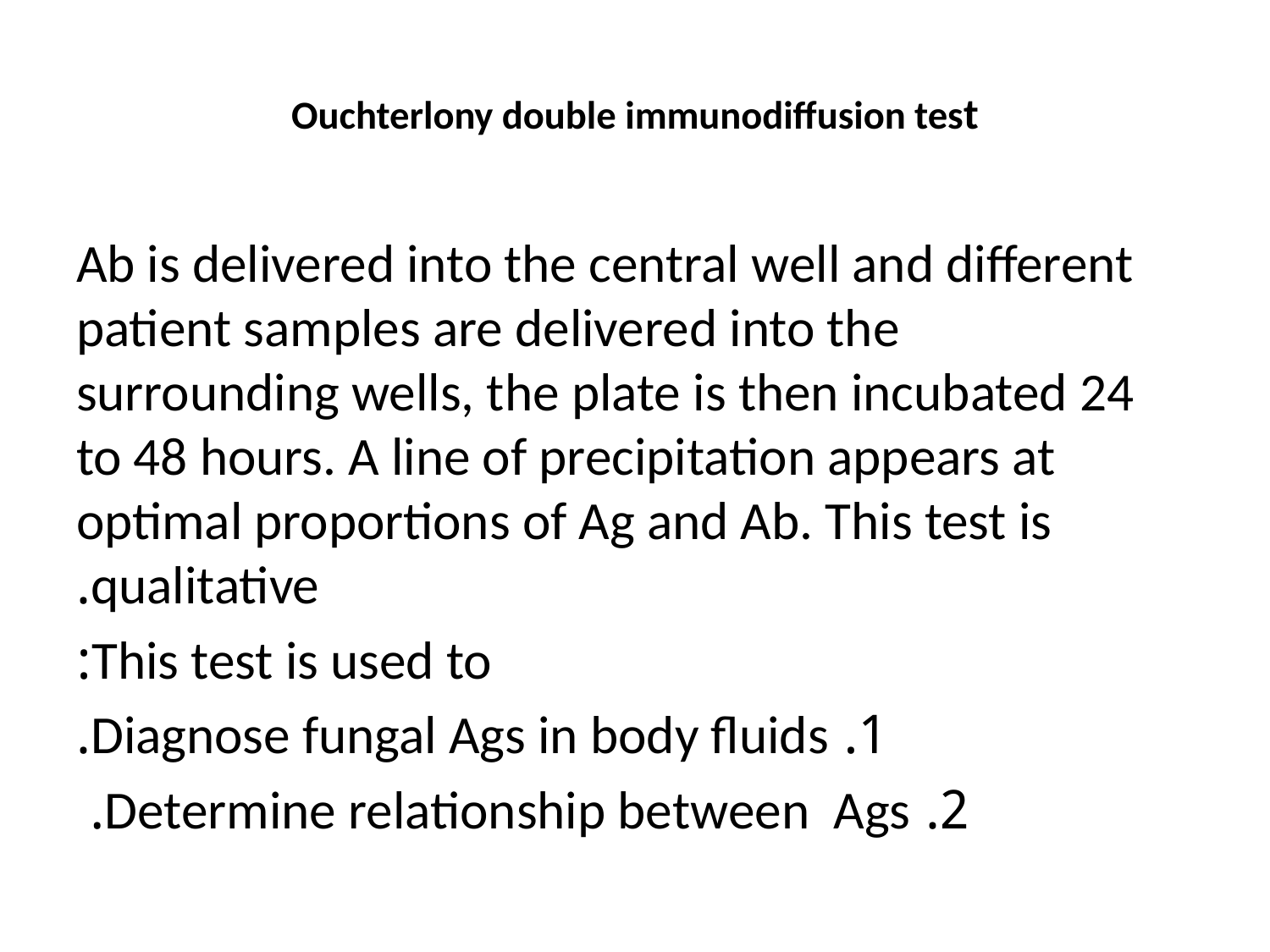

# Ouchterlony double immunodiffusion test
Ab is delivered into the central well and different patient samples are delivered into the surrounding wells, the plate is then incubated 24 to 48 hours. A line of precipitation appears at optimal proportions of Ag and Ab. This test is qualitative.
This test is used to:
 1. Diagnose fungal Ags in body fluids.
 2. Determine relationship between  Ags.